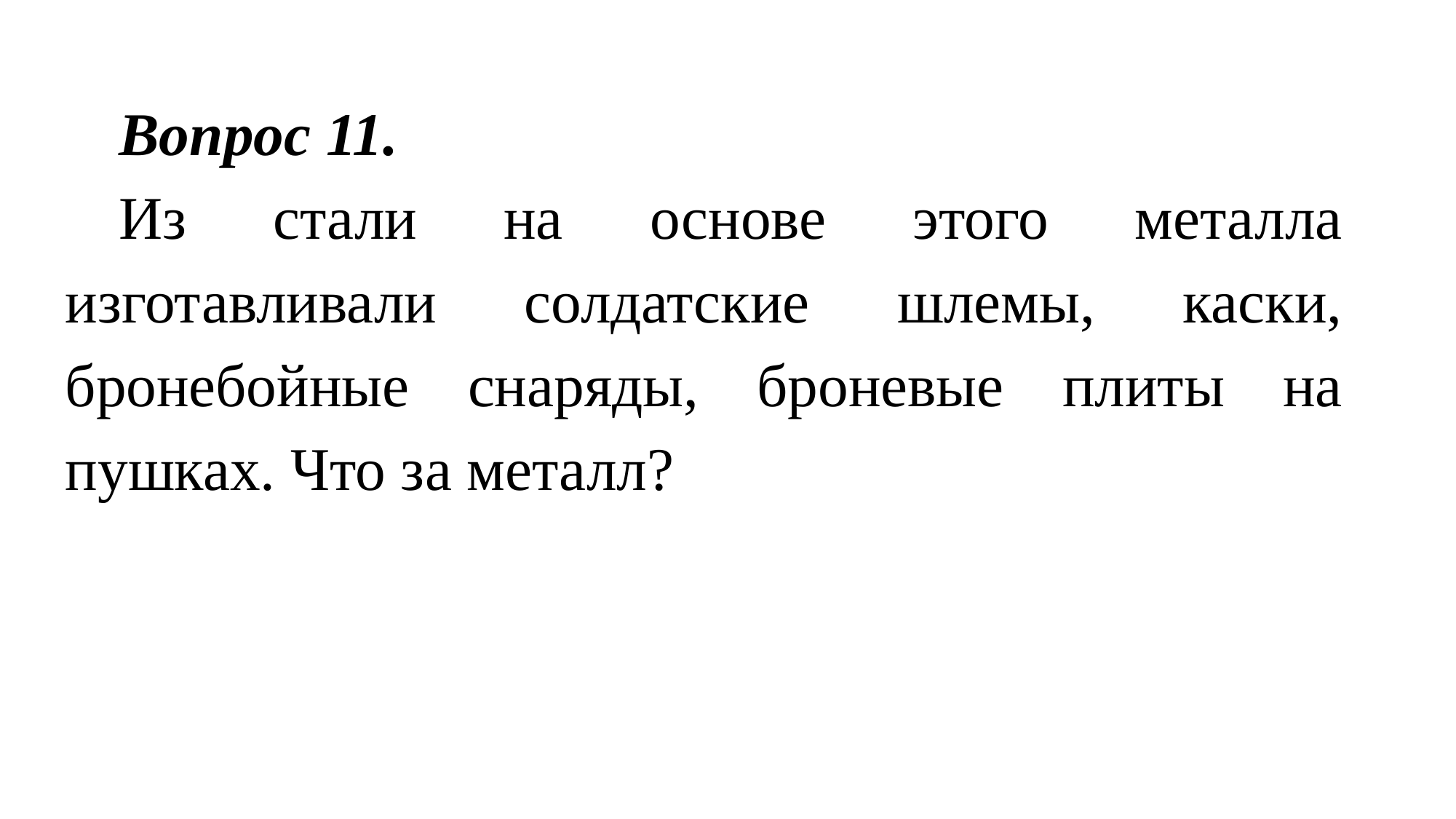

Вопрос 11.
Из стали на основе этого металла изготавливали солдатские шлемы, каски, бронебойные снаряды, броневые плиты на пушках. Что за металл?